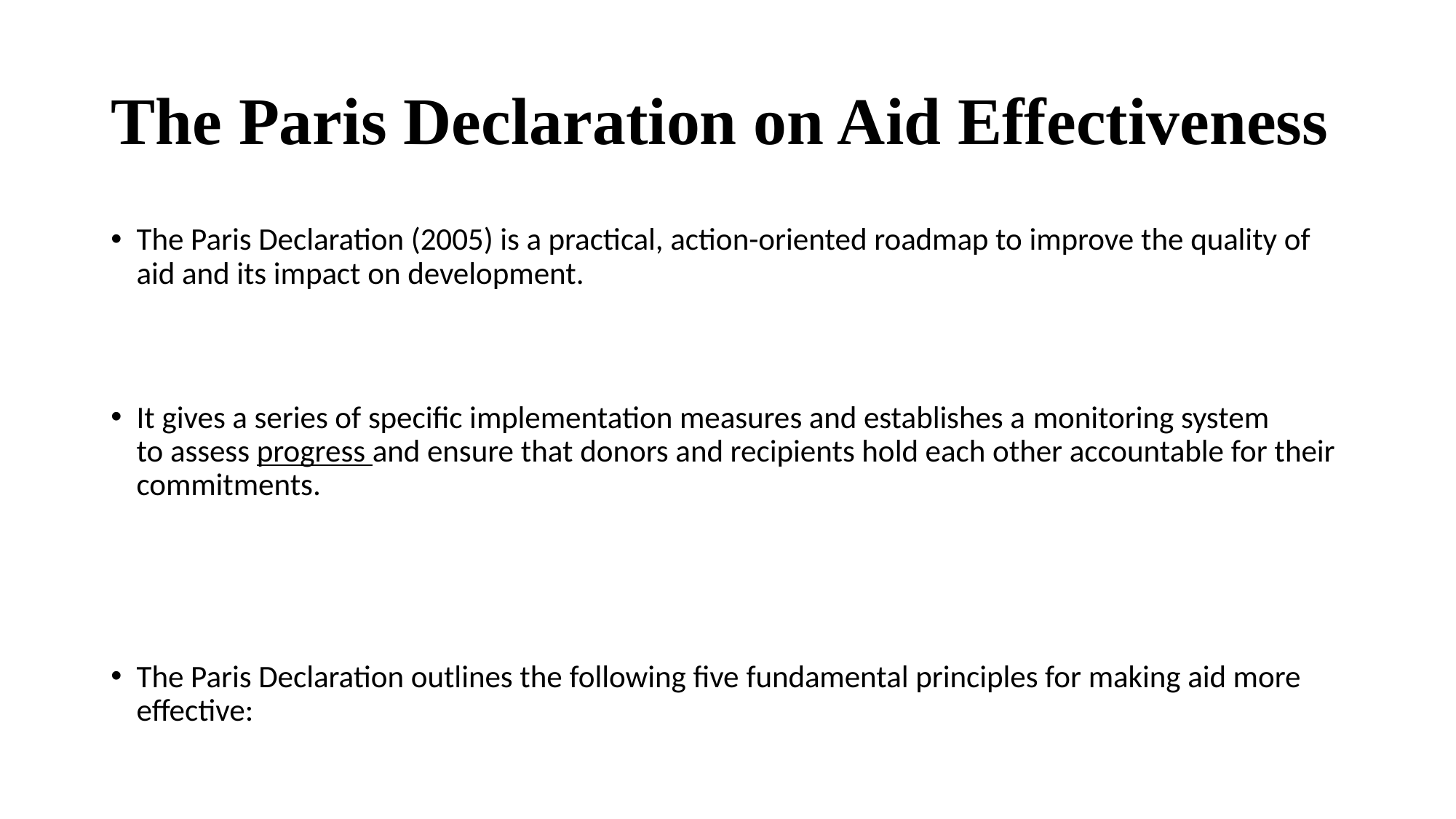

# The Paris Declaration on Aid Effectiveness
The Paris Declaration (2005) is a practical, action-oriented roadmap to improve the quality of aid and its impact on development.

It gives a series of specific implementation measures and establishes a monitoring system to assess progress and ensure that donors and recipients hold each other accountable for their commitments.

The Paris Declaration outlines the following five fundamental principles for making aid more effective: